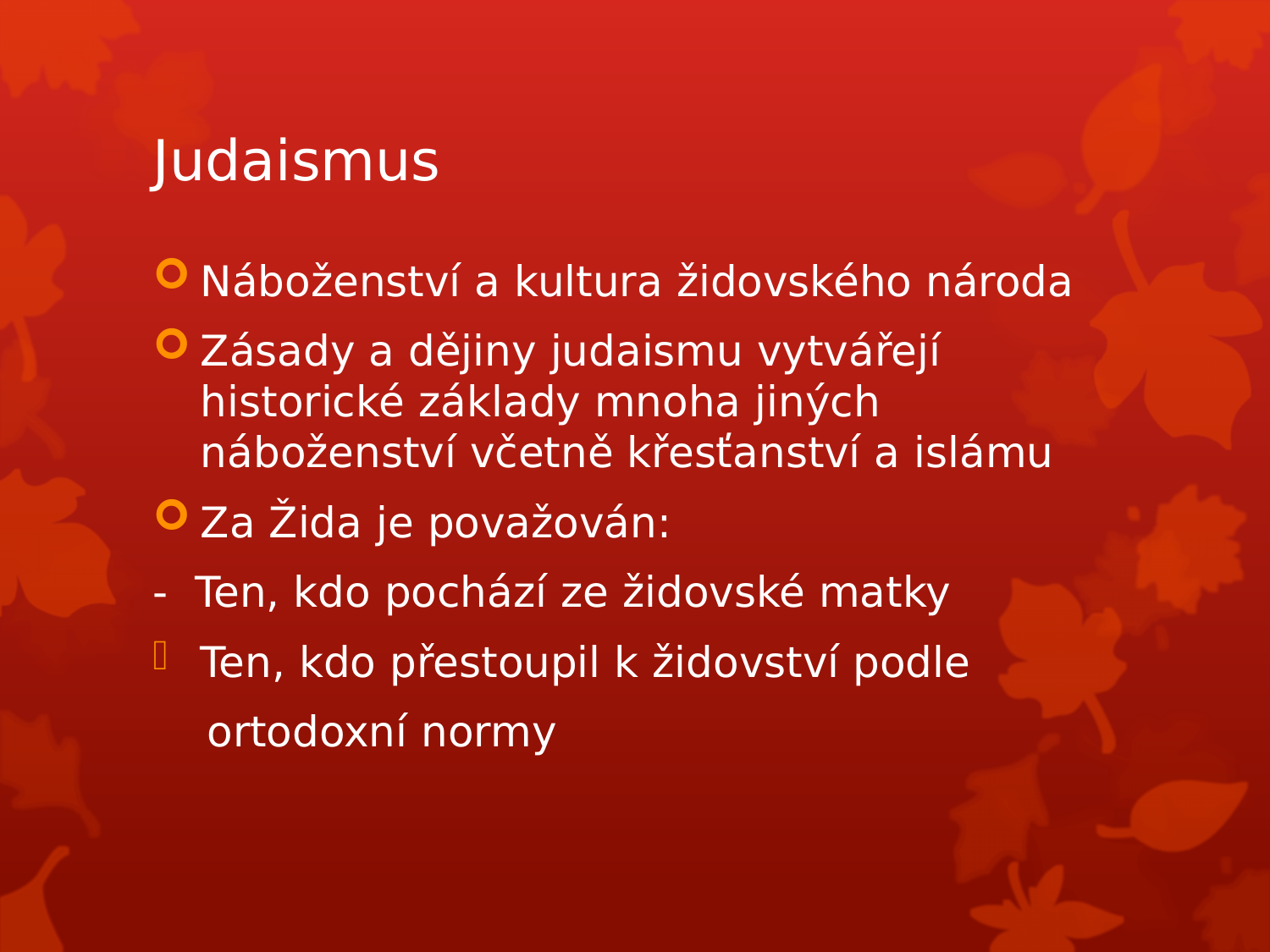

# Judaismus
Náboženství a kultura židovského národa
Zásady a dějiny judaismu vytvářejí historické základy mnoha jiných náboženství včetně křesťanství a islámu
Za Žida je považován:
-  Ten, kdo pochází ze židovské matky
Ten, kdo přestoupil k židovství podle
    ortodoxní normy